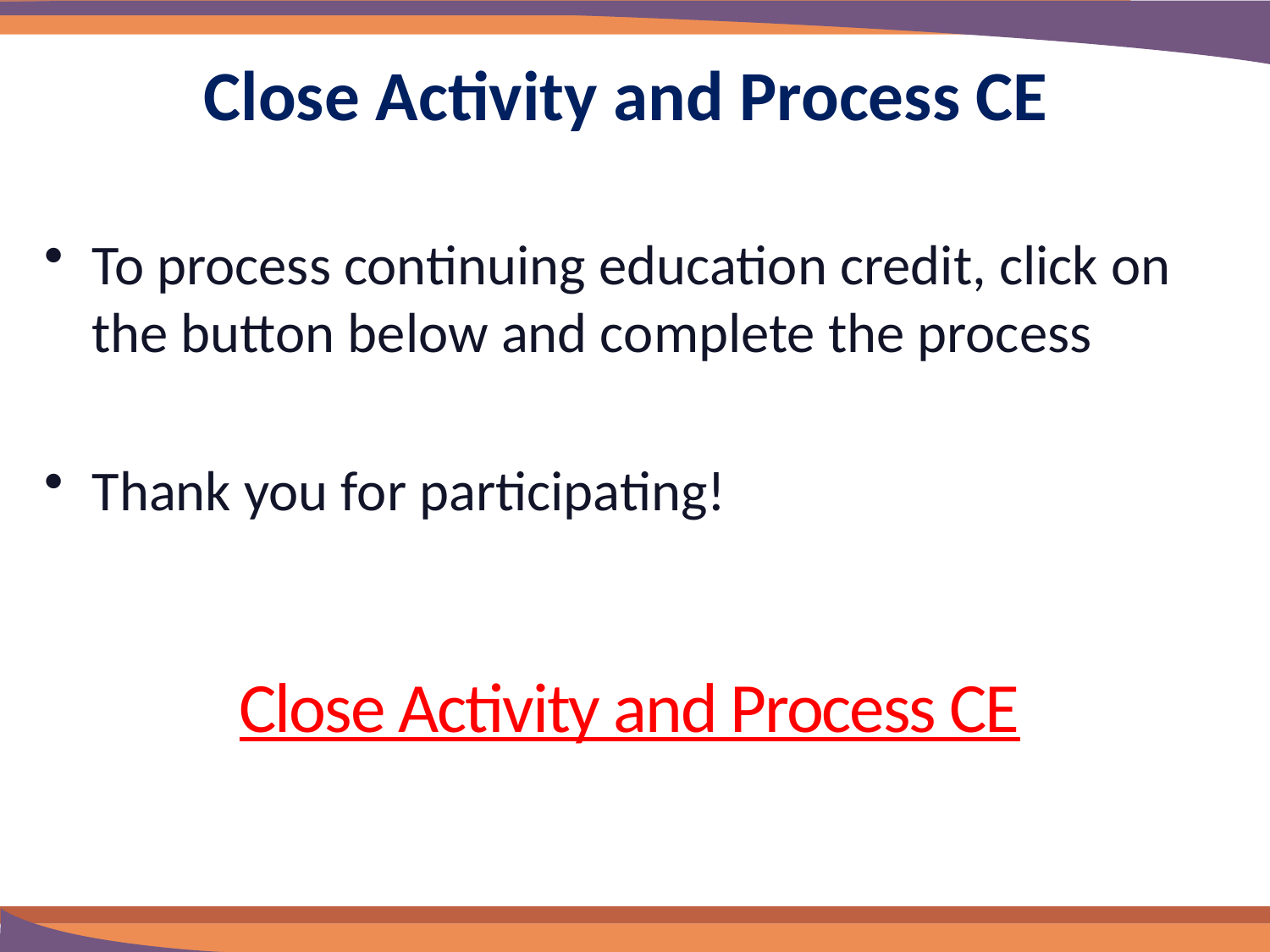

# Close Activity and Process CE
To process continuing education credit, click on the button below and complete the process

Thank you for participating!
Close Activity and Process CE